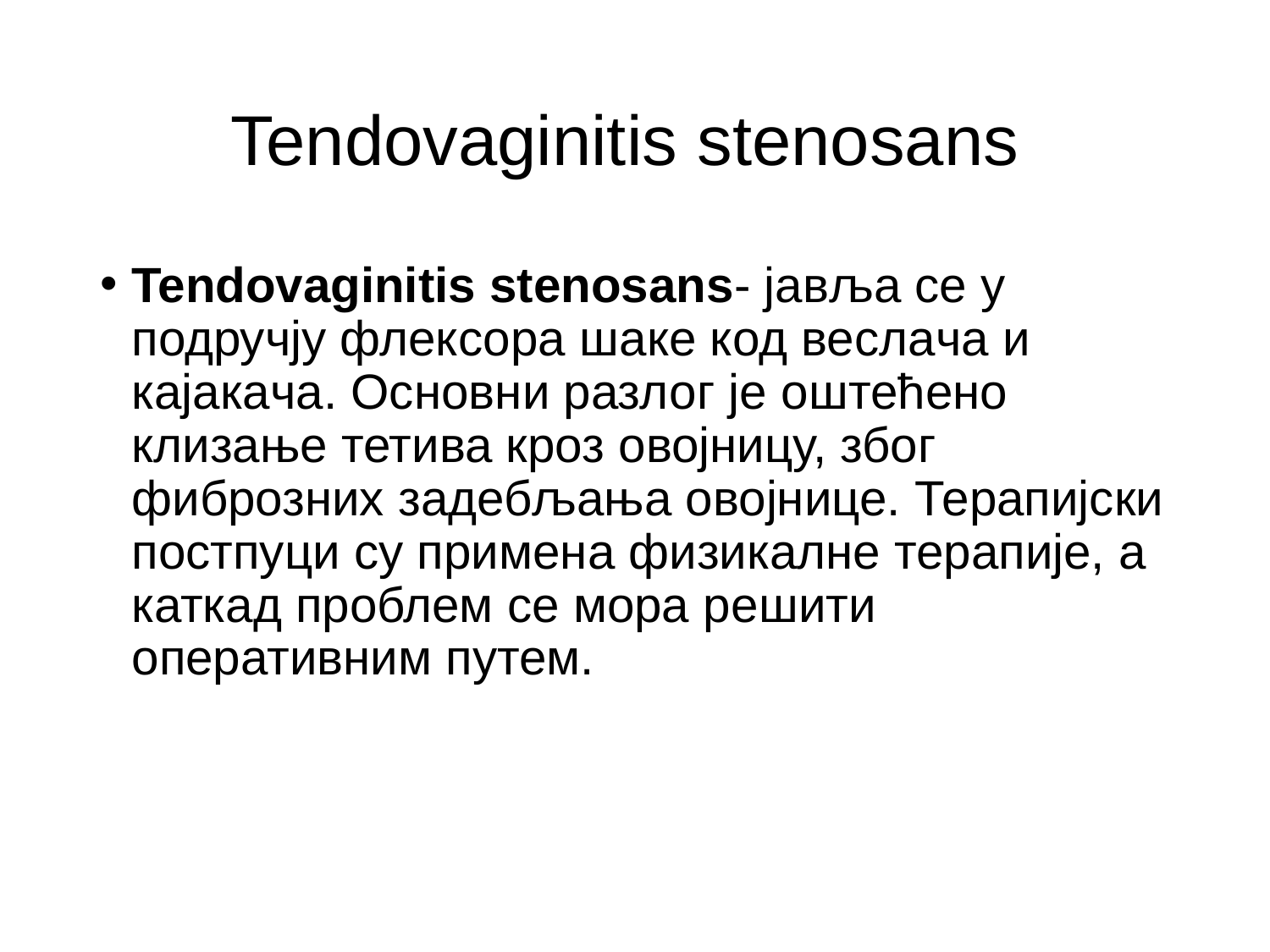

# Tendovaginitis stenosans
Tendovaginitis stenosans- јавља се у подручју флексора шаке код веслача и кајакача. Основни разлог је оштећено клизање тетива кроз овојницу, због фиброзних задебљања овојнице. Терапијски постпуци су примена физикалне терапије, а каткад проблем се мора решити оперативним путем.